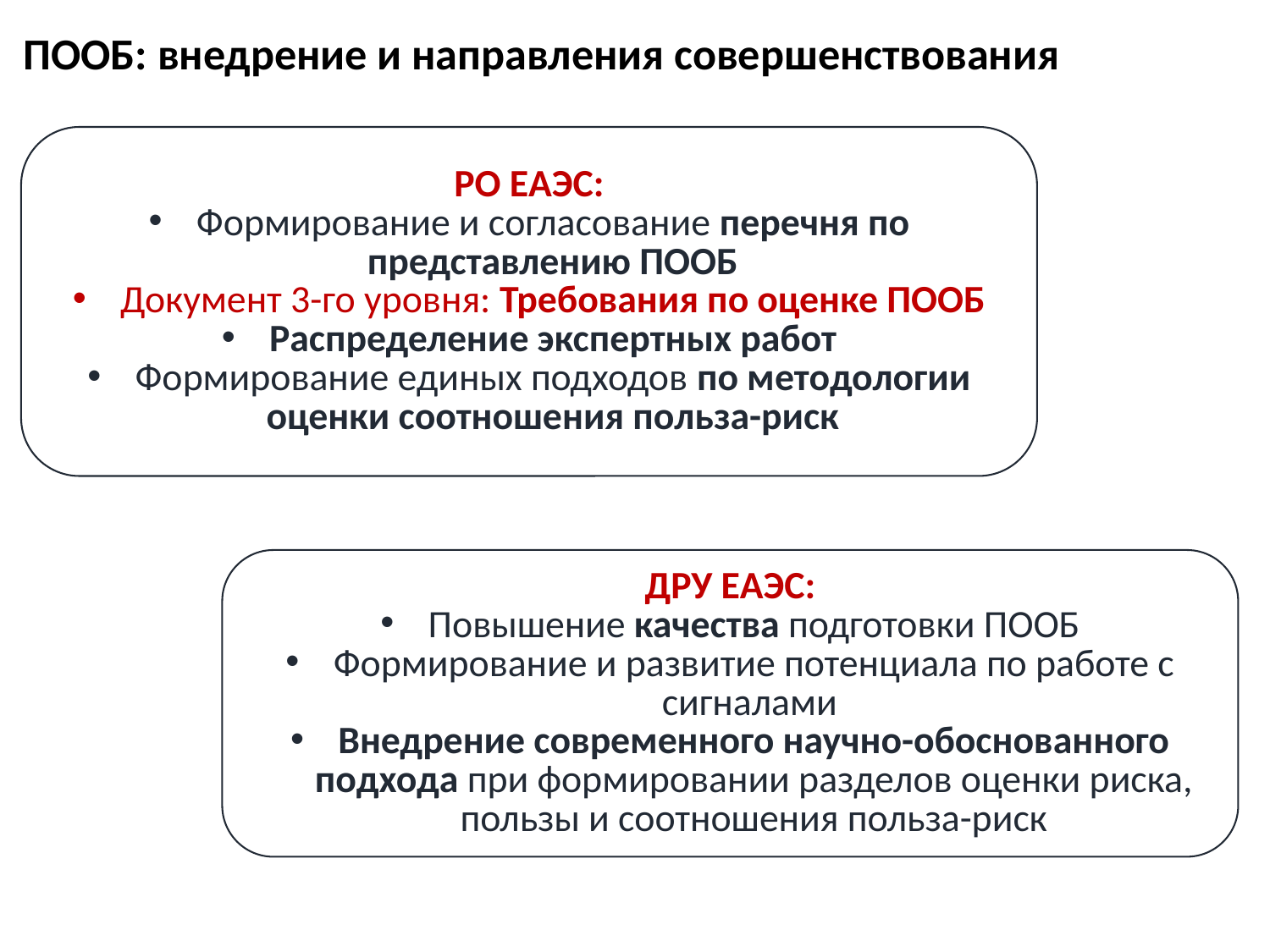

# ПООБ: внедрение и направления совершенствования

РО ЕАЭС:
Формирование и согласование перечня по представлению ПООБ
Документ 3-го уровня: Требования по оценке ПООБ
Распределение экспертных работ
Формирование единых подходов по методологии оценки соотношения польза-риск

ДРУ ЕАЭС:
Повышение качества подготовки ПООБ
Формирование и развитие потенциала по работе с сигналами
Внедрение современного научно-обоснованного подхода при формировании разделов оценки риска, пользы и соотношения польза-риск